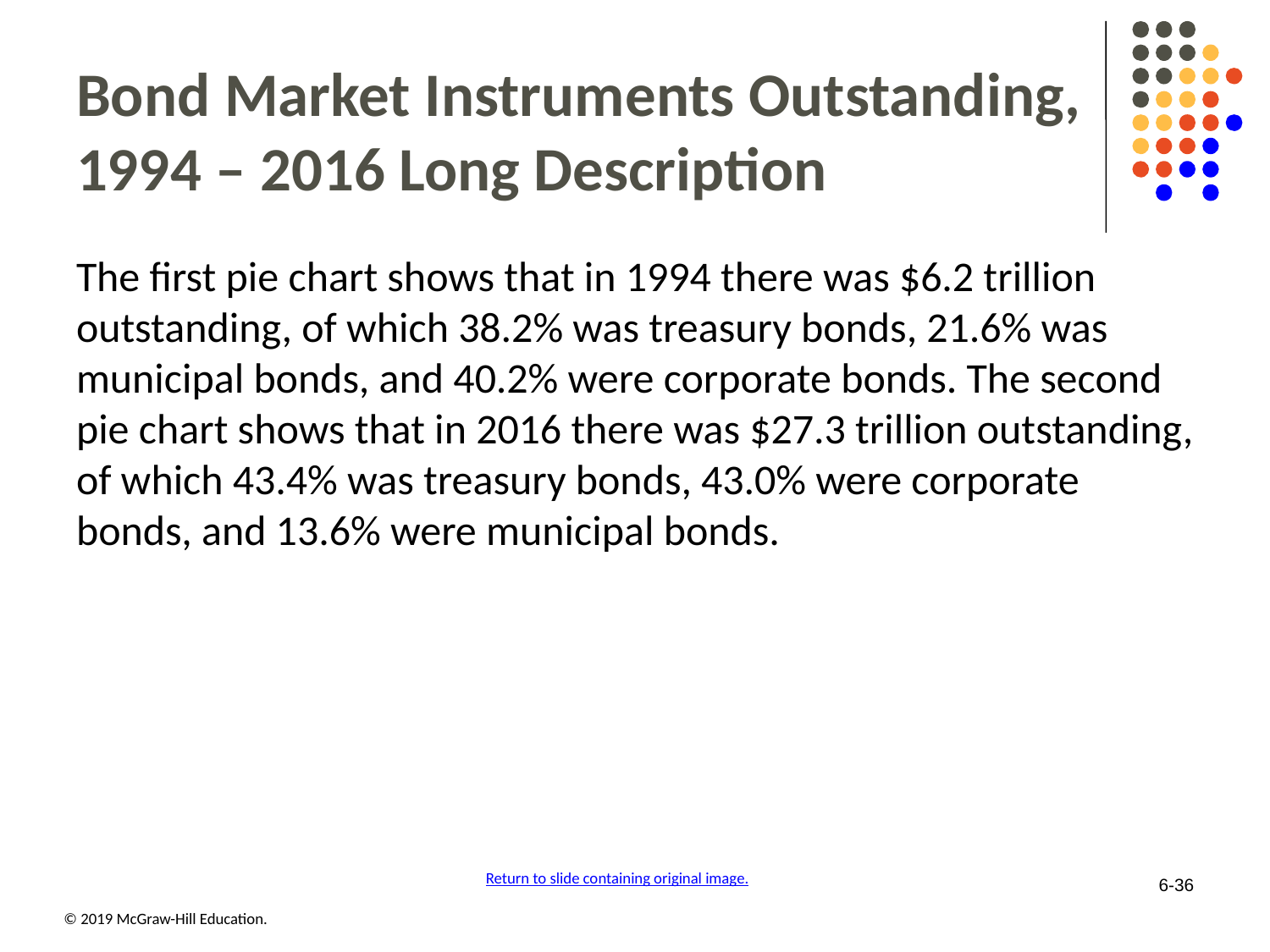

# Bond Market Instruments Outstanding, 1994 – 2016 Long Description
The first pie chart shows that in 1994 there was $6.2 trillion outstanding, of which 38.2% was treasury bonds, 21.6% was municipal bonds, and 40.2% were corporate bonds. The second pie chart shows that in 2016 there was $27.3 trillion outstanding, of which 43.4% was treasury bonds, 43.0% were corporate bonds, and 13.6% were municipal bonds.
Return to slide containing original image.
6-36